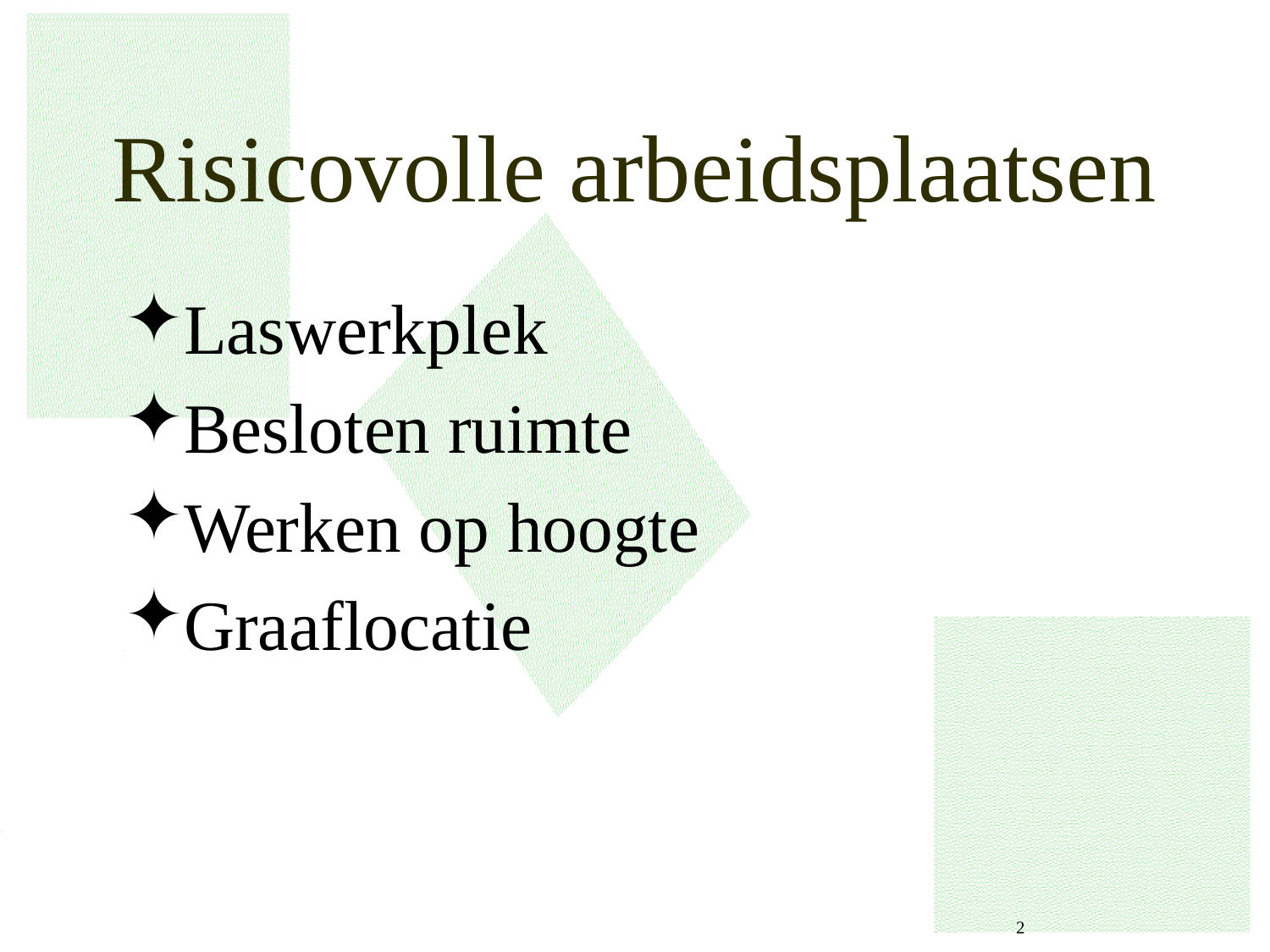

# Risicovolle arbeidsplaatsen
Laswerkplek
Besloten ruimte
Werken op hoogte
Graaflocatie

                     2